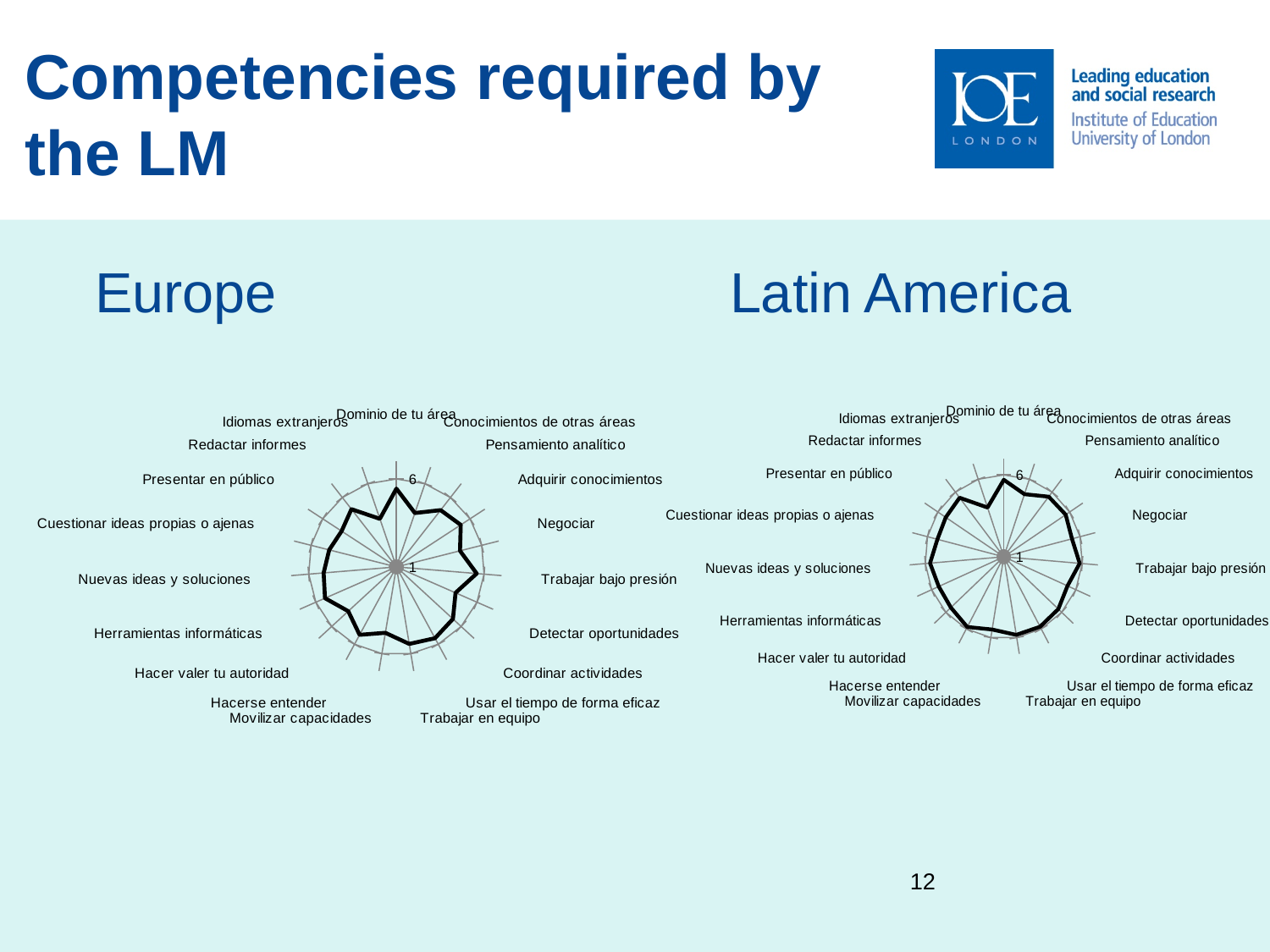

Competencies required by the LM

### Chart

| Category |  |
|---|---|
| Dominio de tu área | 5.7 |
| Conocimientos de otras áreas | 5.04 |
| Pensamiento analítico | 5.6499999999999995 |
| Adquirir conocimientos | 5.7 |
| Negociar | 5.470000000000002 |
| Trabajar bajo presión | 5.84 |
| Detectar oportunidades | 5.42 |
| Coordinar actividades | 5.71 |
| Usar el tiempo de forma eficaz | 5.85 |
| Trabajar en equipo | 5.83 |
| Movilizar capacidades | 5.5 |
| Hacerse entender | 5.87 |
| Hacer valer tu autoridad | 5.57 |
| Herramientas informáticas | 5.51 |
| Nuevas ideas y soluciones | 5.7 |
| Cuestionar ideas propias o ajenas | 5.35 |
| Presentar en público | 5.4 |
| Redactar informes | 5.57 |
| Idiomas extranjeros | 4.18 |
Europe				Latin America

### Chart

| Category |  |
|---|---|
| Dominio de tu área | 5.45 |
| Conocimientos de otras áreas | 4.24 |
| Pensamiento analítico | 5.09 |
| Adquirir conocimientos | 5.37 |
| Negociar | 4.73 |
| Trabajar bajo presión | 5.58 |
| Detectar oportunidades | 4.67 |
| Coordinar actividades | 5.37 |
| Usar el tiempo de forma eficaz | 5.6099999999999985 |
| Trabajar en equipo | 5.44 |
| Movilizar capacidades | 4.8 |
| Hacerse entender | 5.39 |
| Hacer valer tu autoridad | 4.72 |
| Herramientas informáticas | 5.430000000000002 |
| Nuevas ideas y soluciones | 5.1499999999999995 |
| Cuestionar ideas propias o ajenas | 4.94 |
| Presentar en público | 4.72 |
| Redactar informes | 5.1599999999999975 |
| Idiomas extranjeros | 3.8899999999999997 |
12